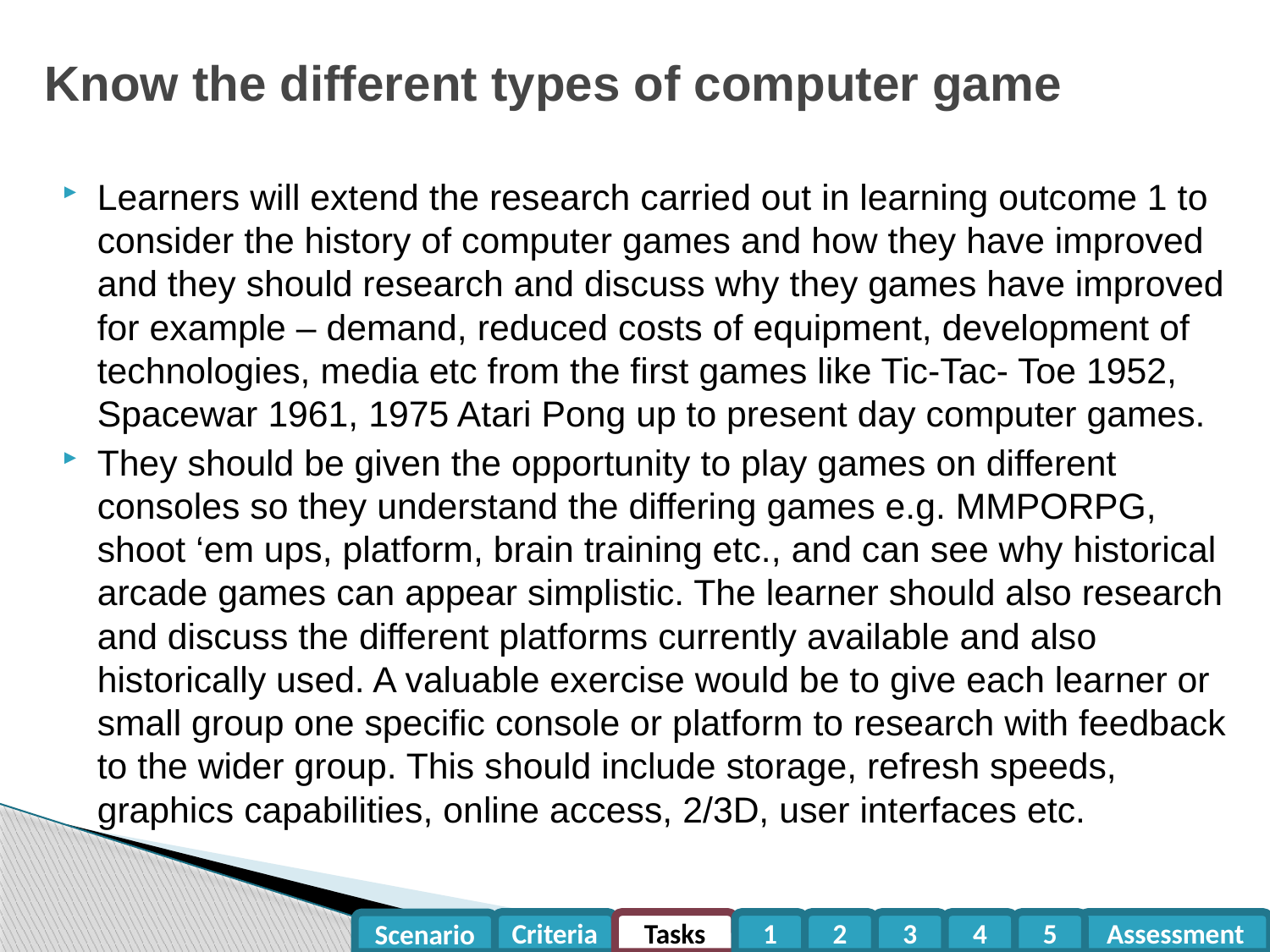

# Know the different types of computer game
Learners will extend the research carried out in learning outcome 1 to consider the history of computer games and how they have improved and they should research and discuss why they games have improved for example – demand, reduced costs of equipment, development of technologies, media etc from the first games like Tic-Tac- Toe 1952, Spacewar 1961, 1975 Atari Pong up to present day computer games.
They should be given the opportunity to play games on different consoles so they understand the differing games e.g. MMPORPG, shoot ‘em ups, platform, brain training etc., and can see why historical arcade games can appear simplistic. The learner should also research and discuss the different platforms currently available and also historically used. A valuable exercise would be to give each learner or small group one specific console or platform to research with feedback to the wider group. This should include storage, refresh speeds, graphics capabilities, online access, 2/3D, user interfaces etc.
Criteria
Tasks
1
2
3
4
5
Assessment
Scenario